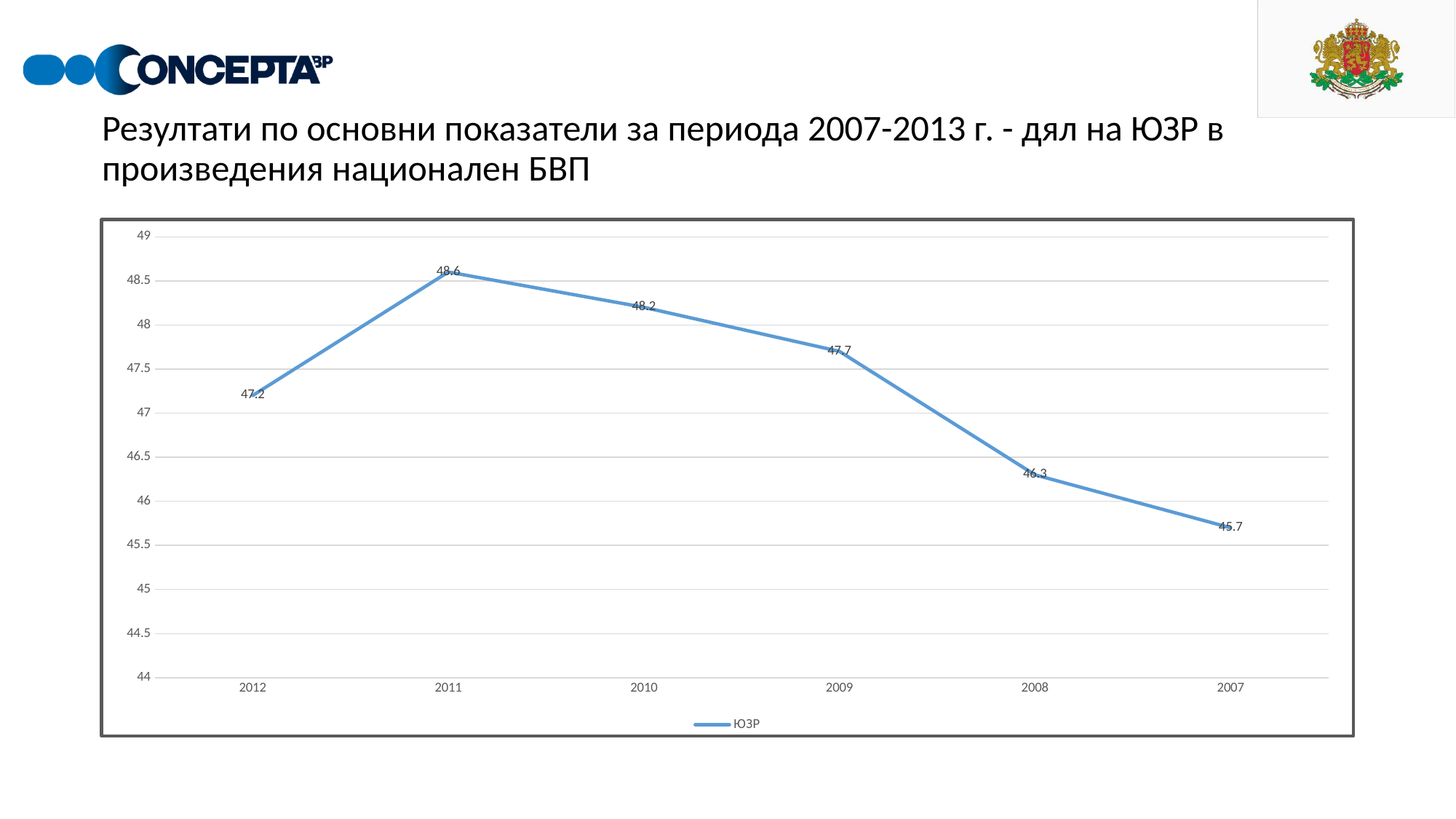

# Резултати по основни показатели за периода 2007-2013 г. - дял на ЮЗР в произведения национален БВП

### Chart

| Category | ЮЗР |
|---|---|
| 2012 | 47.2 |
| 2011 | 48.6 |
| 2010 | 48.2 |
| 2009 | 47.7 |
| 2008 | 46.3 |
| 2007 | 45.7 |